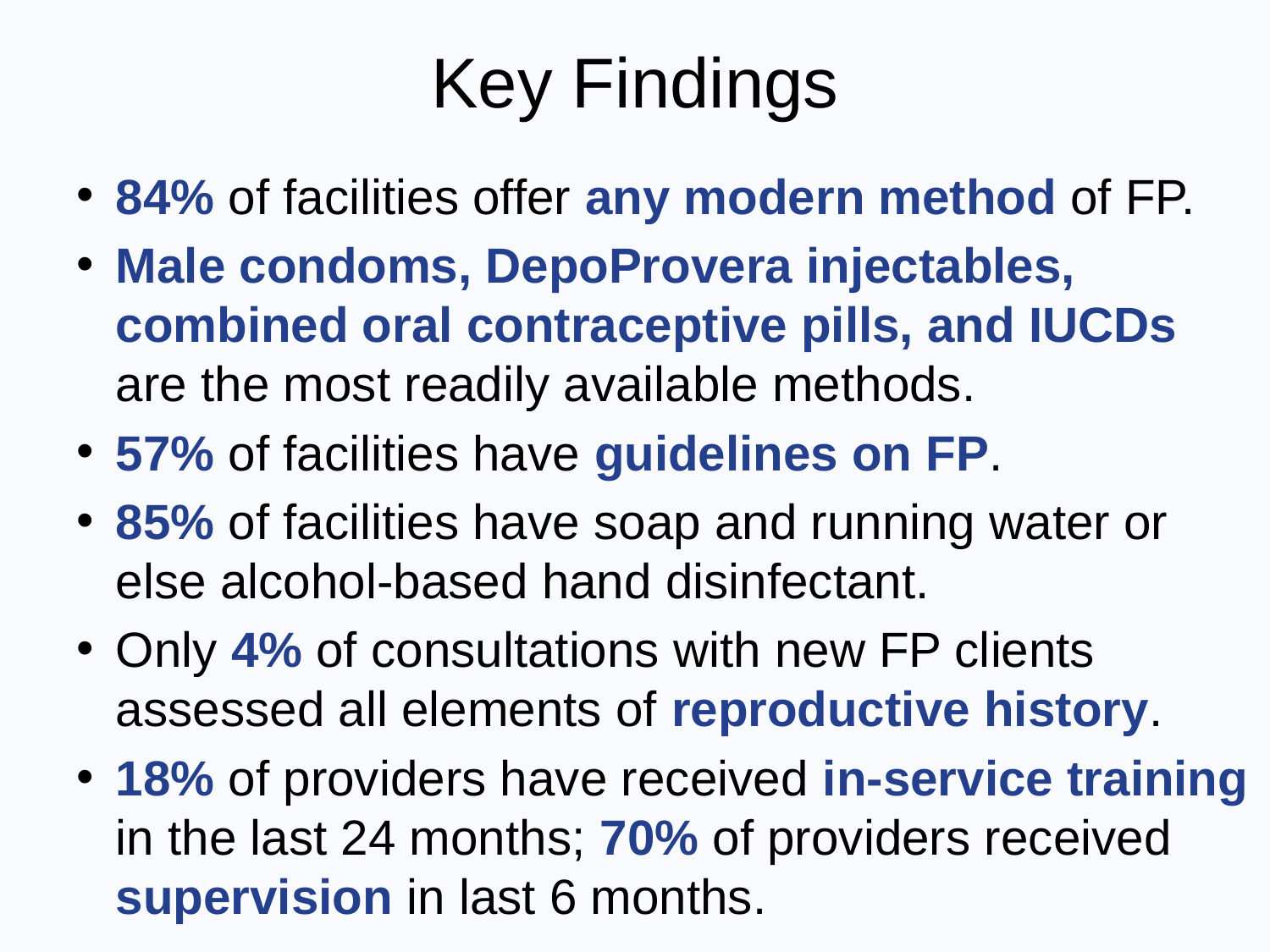

# Key Findings
84% of facilities offer any modern method of FP.
Male condoms, DepoProvera injectables, combined oral contraceptive pills, and IUCDs are the most readily available methods.
57% of facilities have guidelines on FP.
85% of facilities have soap and running water or else alcohol-based hand disinfectant.
Only 4% of consultations with new FP clients assessed all elements of reproductive history.
18% of providers have received in-service training in the last 24 months; 70% of providers received supervision in last 6 months.